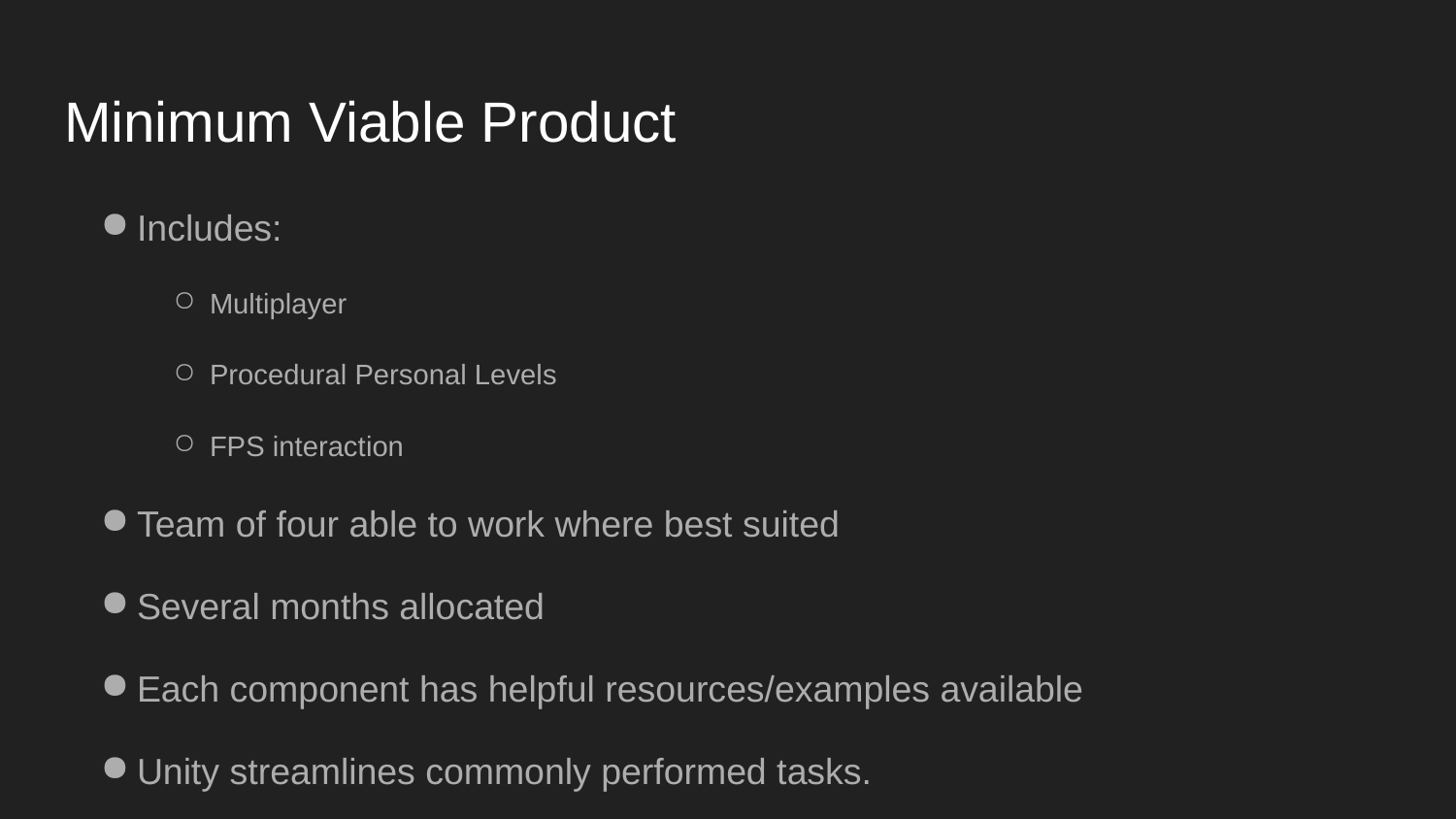

# Minimum Viable Product
Includes:
Multiplayer
Procedural Personal Levels
FPS interaction
Team of four able to work where best suited
Several months allocated
Each component has helpful resources/examples available
Unity streamlines commonly performed tasks.